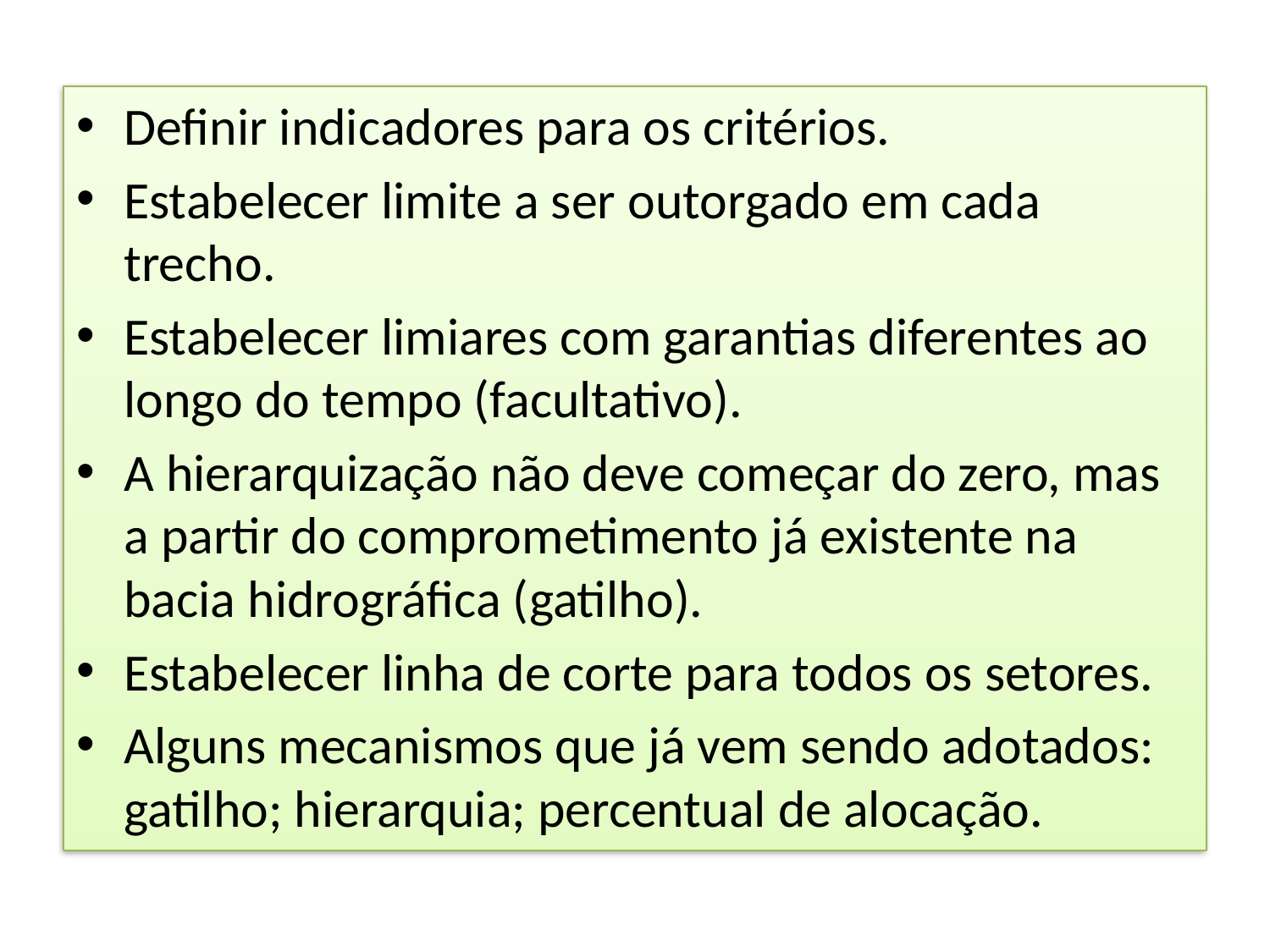

#
Definir indicadores para os critérios.
Estabelecer limite a ser outorgado em cada trecho.
Estabelecer limiares com garantias diferentes ao longo do tempo (facultativo).
A hierarquização não deve começar do zero, mas a partir do comprometimento já existente na bacia hidrográfica (gatilho).
Estabelecer linha de corte para todos os setores.
Alguns mecanismos que já vem sendo adotados: gatilho; hierarquia; percentual de alocação.